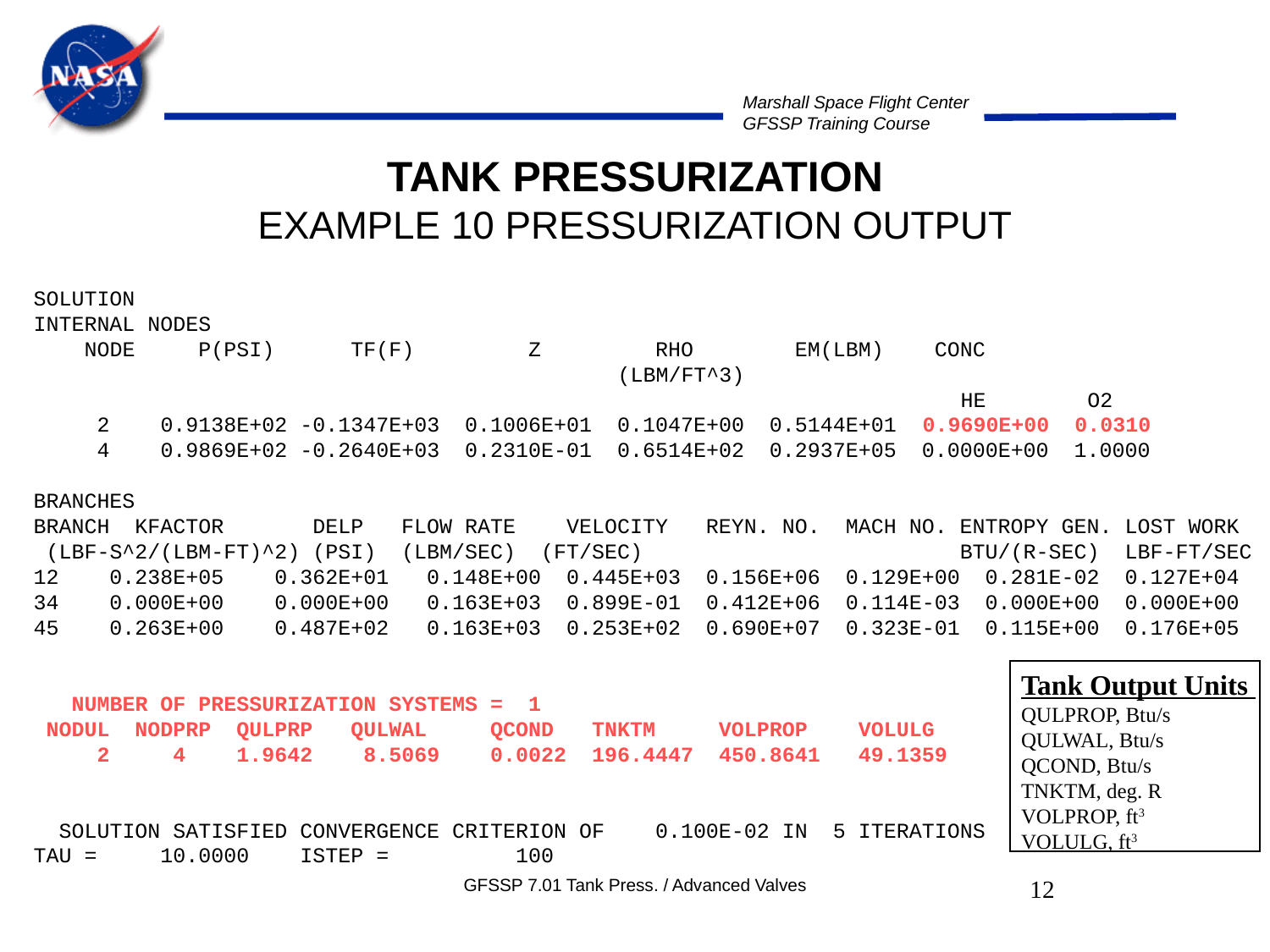

TANK PRESSURIZATION
EXAMPLE 10 PRESSURIZATION OUTPUT
SOLUTION
INTERNAL NODES
    NODE     P(PSI)      TF(F)         Z         RHO        EM(LBM)    CONC
                                              (LBM/FT^3)
                                                                         HE        O2
     2    0.9138E+02 -0.1347E+03  0.1006E+01  0.1047E+00  0.5144E+01  0.9690E+00  0.0310
     4    0.9869E+02 -0.2640E+03  0.2310E-01  0.6514E+02  0.2937E+05  0.0000E+00  1.0000

BRANCHES
BRANCH  KFACTOR       DELP   FLOW RATE    VELOCITY   REYN. NO.  MACH NO. ENTROPY GEN. LOST WORK
 (LBF-S^2/(LBM-FT)^2) (PSI)  (LBM/SEC)  (FT/SEC)                         BTU/(R-SEC)  LBF-FT/SEC
12    0.238E+05    0.362E+01   0.148E+00  0.445E+03  0.156E+06  0.129E+00  0.281E-02  0.127E+04
34    0.000E+00    0.000E+00   0.163E+03  0.899E-01  0.412E+06  0.114E-03  0.000E+00  0.000E+00
45    0.263E+00    0.487E+02   0.163E+03  0.253E+02  0.690E+07  0.323E-01  0.115E+00  0.176E+05

   NUMBER OF PRESSURIZATION SYSTEMS =  1
 NODUL  NODPRP  QULPRP   QULWAL     QCOND   TNKTM     VOLPROP    VOLULG
     2     4    1.9642    8.5069    0.0022  196.4447  450.8641   49.1359

  SOLUTION SATISFIED CONVERGENCE CRITERION OF    0.100E-02 IN  5 ITERATIONS
TAU =     10.0000    ISTEP =          100
Tank Output Units
QULPROP, Btu/s
QULWAL, Btu/s
QCOND, Btu/s
TNKTM, deg. R
VOLPROP, ft3
VOLULG, ft3

GFSSP 7.01 Tank Press. / Advanced Valves
12